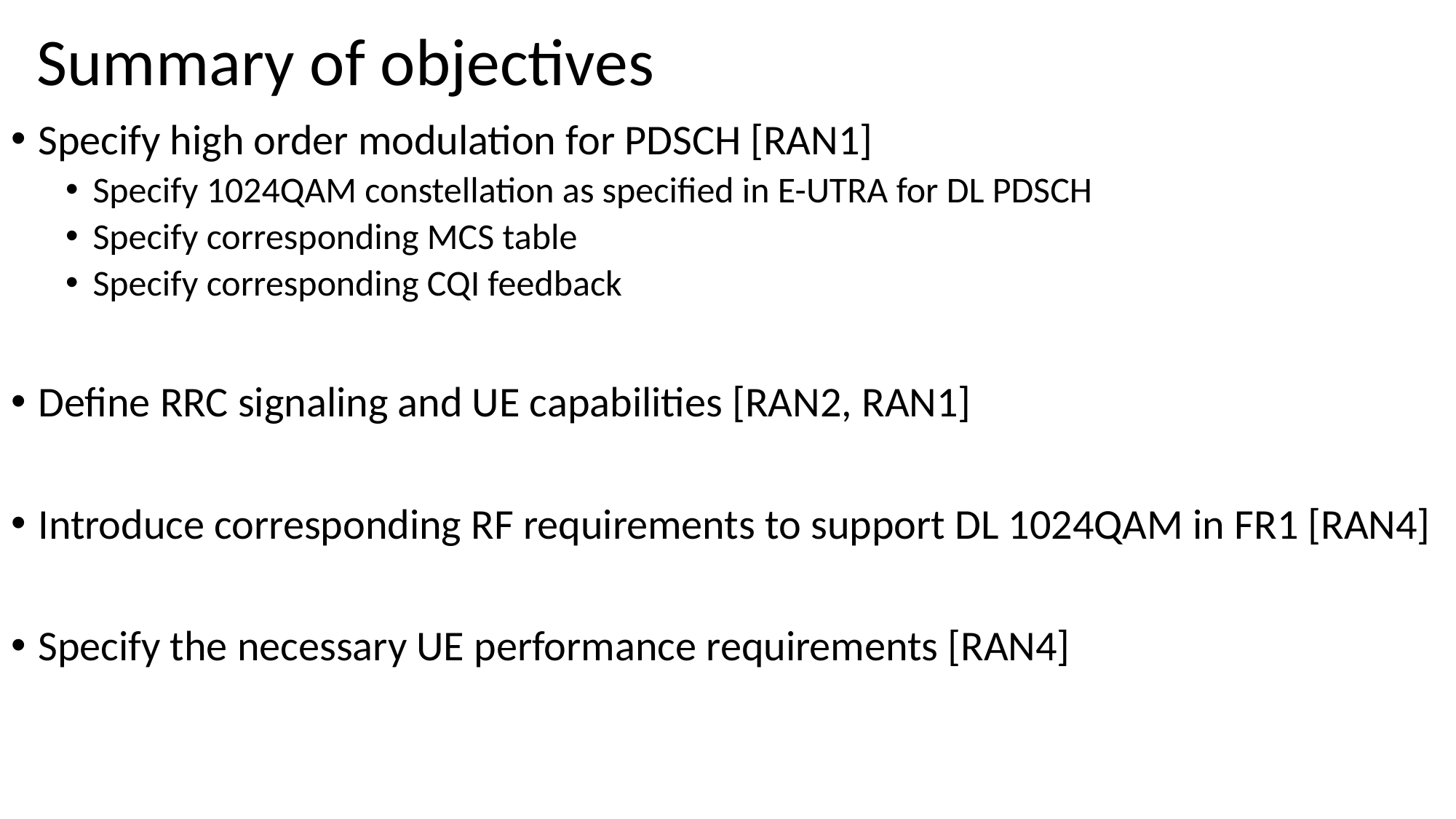

# Summary of objectives
Specify high order modulation for PDSCH [RAN1]
Specify 1024QAM constellation as specified in E-UTRA for DL PDSCH
Specify corresponding MCS table
Specify corresponding CQI feedback

Define RRC signaling and UE capabilities [RAN2, RAN1]

Introduce corresponding RF requirements to support DL 1024QAM in FR1 [RAN4]

Specify the necessary UE performance requirements [RAN4]